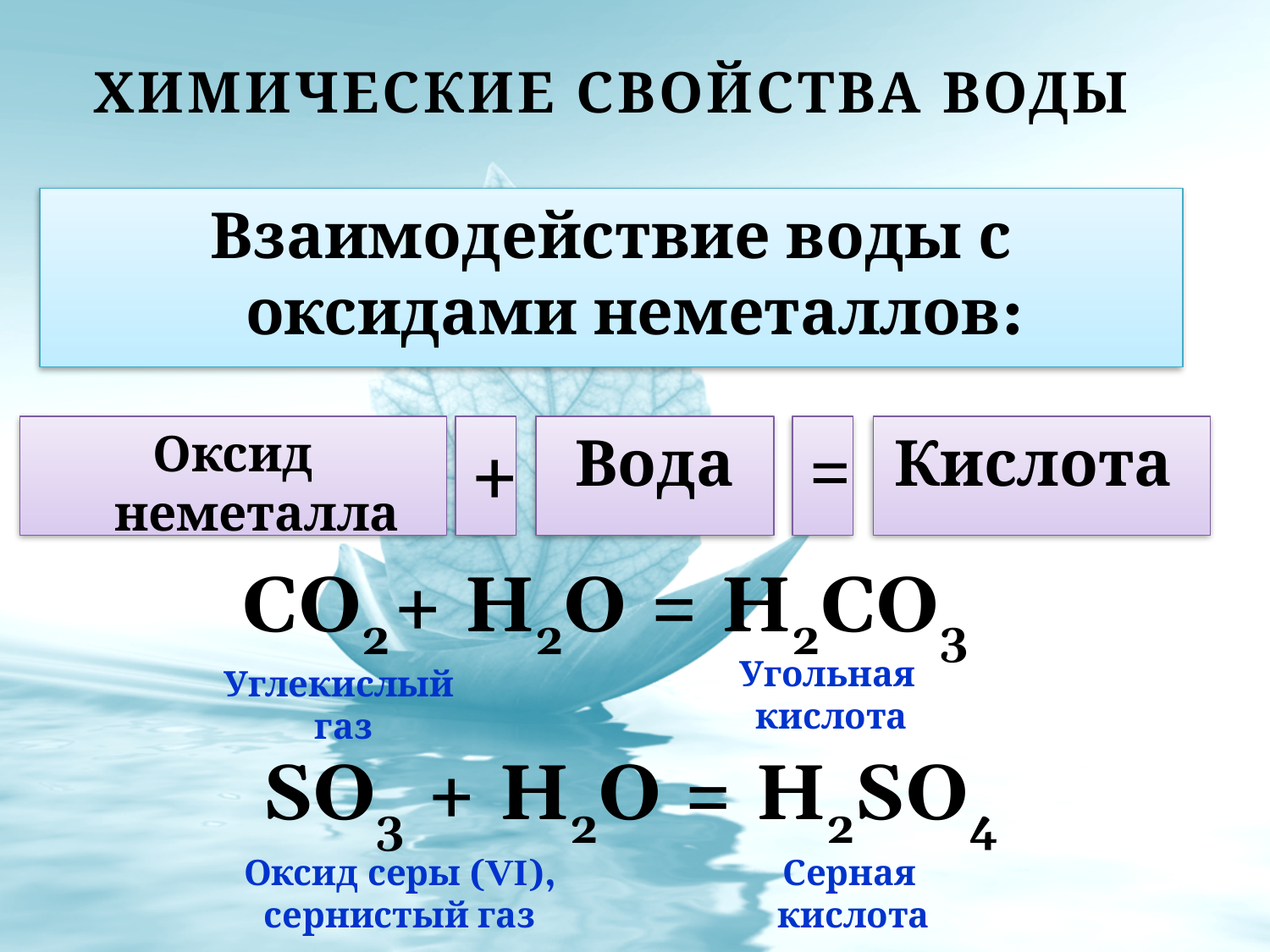

# Химические свойства воды
Взаимодействие воды с оксидами неметаллов:
Оксид неметалла
+
Вода

=
Кислота
CO2+ H2O = H2CO3
Угольная
кислота
Углекислый
газ
SO3 + H2O = H2SO4
Оксид серы (VI),
сернистый газ
Серная
кислота